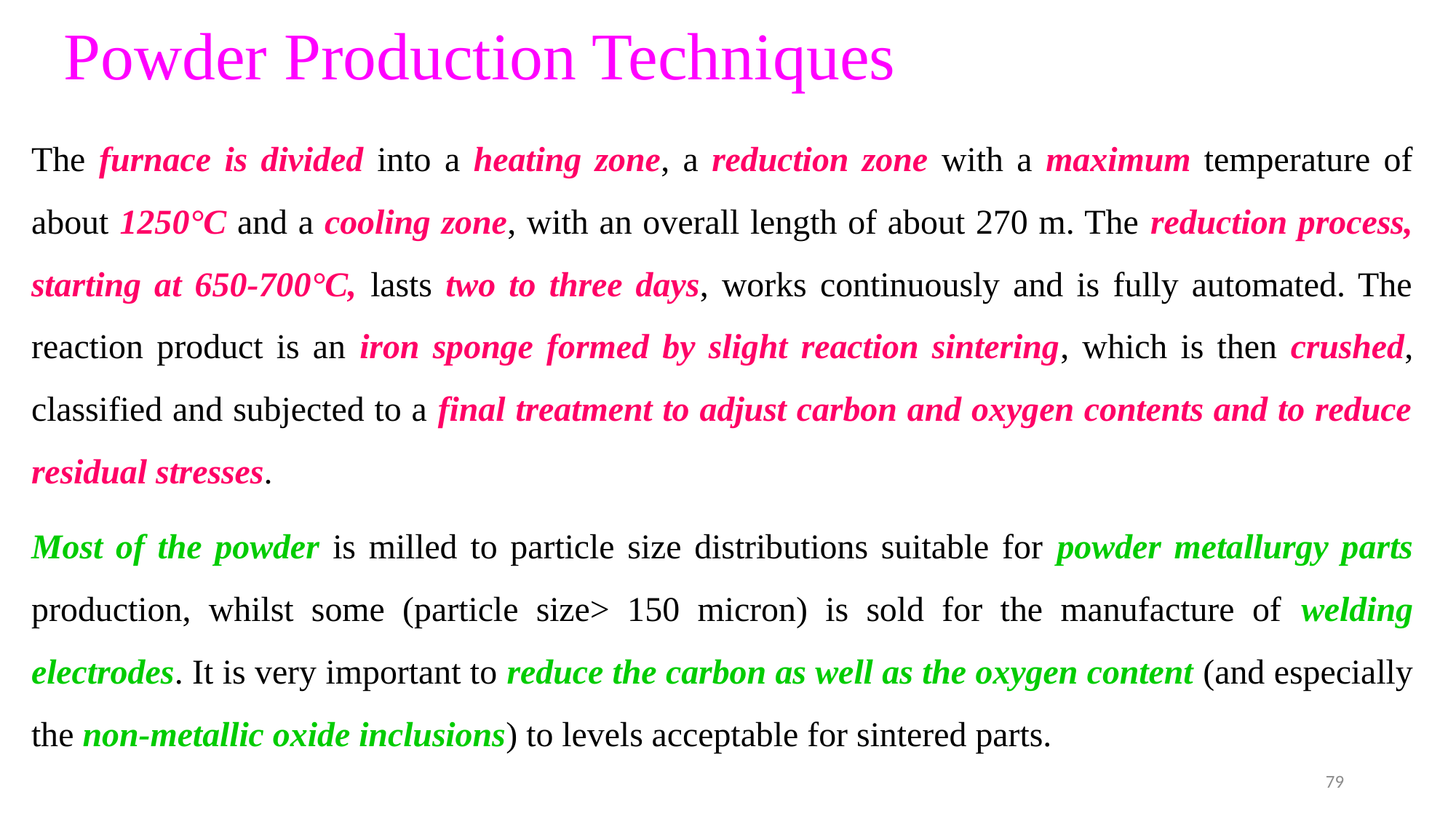

# Powder Production Techniques
The furnace is divided into a heating zone, a reduction zone with a maximum temperature of about 1250°C and a cooling zone, with an overall length of about 270 m. The reduction process, starting at 650-700°C, lasts two to three days, works continuously and is fully automated. The reaction product is an iron sponge formed by slight reaction sintering, which is then crushed, classified and subjected to a final treatment to adjust carbon and oxygen contents and to reduce residual stresses.
Most of the powder is milled to particle size distributions suitable for powder metallurgy parts production, whilst some (particle size> 150 micron) is sold for the manufacture of welding electrodes. It is very important to reduce the carbon as well as the oxygen content (and especially the non-metallic oxide inclusions) to levels acceptable for sintered parts.

79